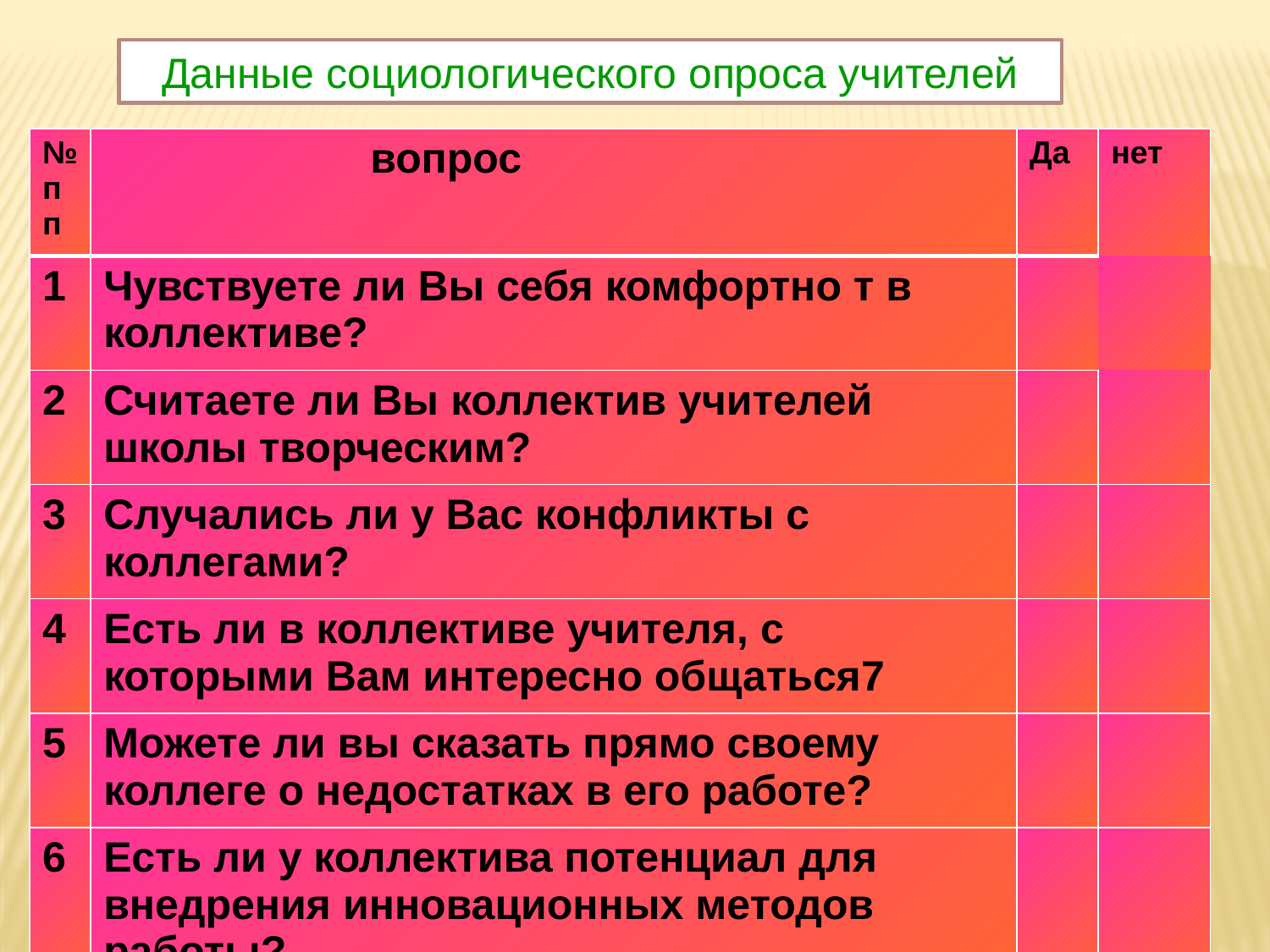

Данные социологического опроса учителей
| №пп | вопрос | Да | нет |
| --- | --- | --- | --- |
| 1 | Чувствуете ли Вы себя комфортно т в коллективе? |  |  |
| 2 | Считаете ли Вы коллектив учителей школы творческим? |  |  |
| 3 | Случались ли у Вас конфликты с коллегами? |  |  |
| 4 | Есть ли в коллективе учителя, с которыми Вам интересно общаться7 |  |  |
| 5 | Можете ли вы сказать прямо своему коллеге о недостатках в его работе? |  |  |
| 6 | Есть ли у коллектива потенциал для внедрения инновационных методов работы? |  |  |